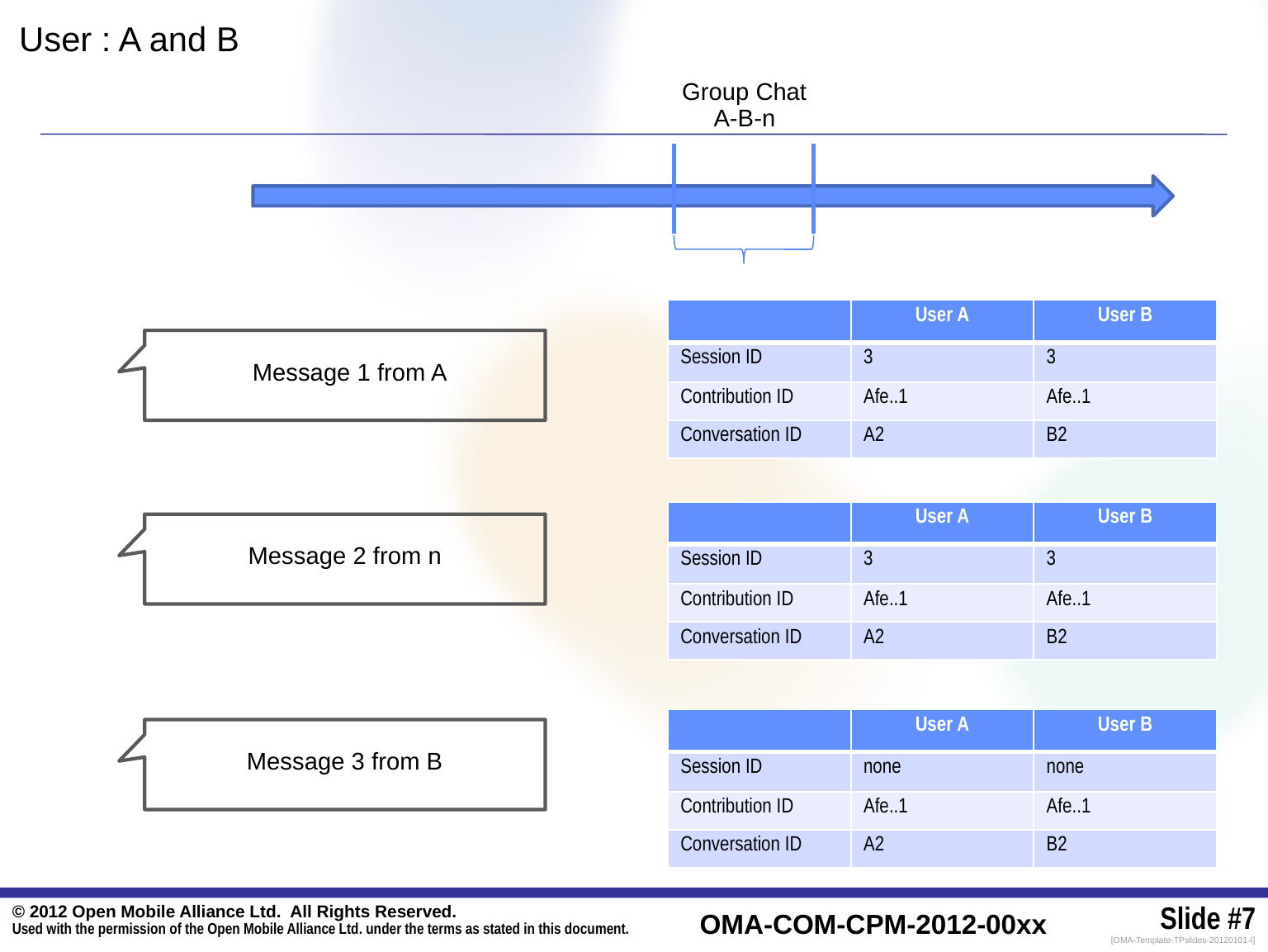

User : A and B
Group Chat
A-B-n

|  | User A | User B |
| --- | --- | --- |
| Session ID | 3 | 3 |
| Contribution ID | Afe..1 | Afe..1 |
| Conversation ID | A2 | B2 |

Message 1 from A
|  | User A | User B |
| --- | --- | --- |
| Session ID | 3 | 3 |
| Contribution ID | Afe..1 | Afe..1 |
| Conversation ID | A2 | B2 |

Message 2 from n
|  | User A | User B |
| --- | --- | --- |
| Session ID | none | none |
| Contribution ID | Afe..1 | Afe..1 |
| Conversation ID | A2 | B2 |

Message 3 from B